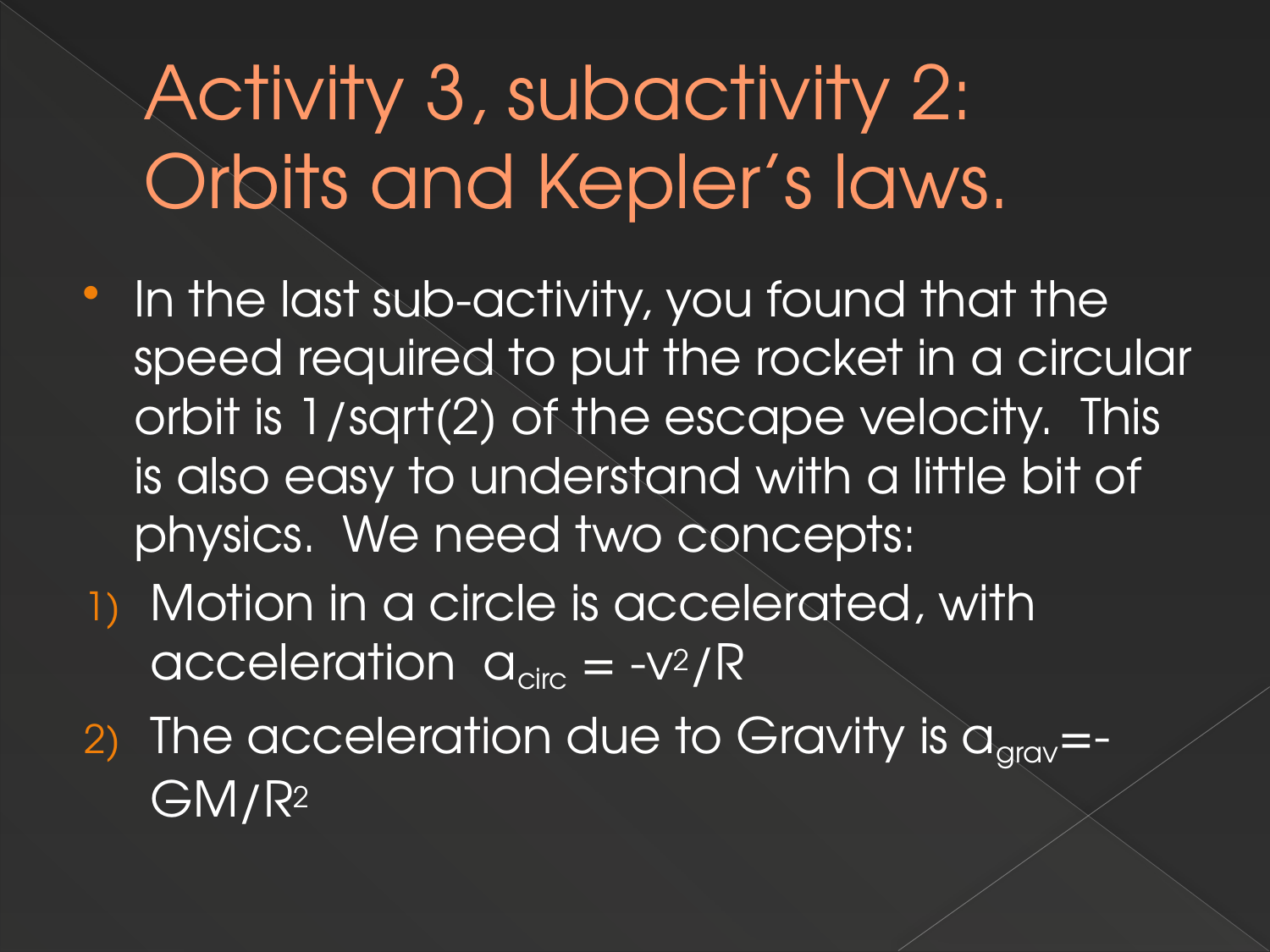

# Activity 3, subactivity 2:  Orbits and Kepler’s laws.
In the last sub-activity, you found that the speed required to put the rocket in a circular orbit is 1/sqrt(2) of the escape velocity.  This is also easy to understand with a little bit of physics.  We need two concepts:
Motion in a circle is accelerated, with acceleration  acirc = -v2/R
The acceleration due to Gravity is agrav=-GM/R2